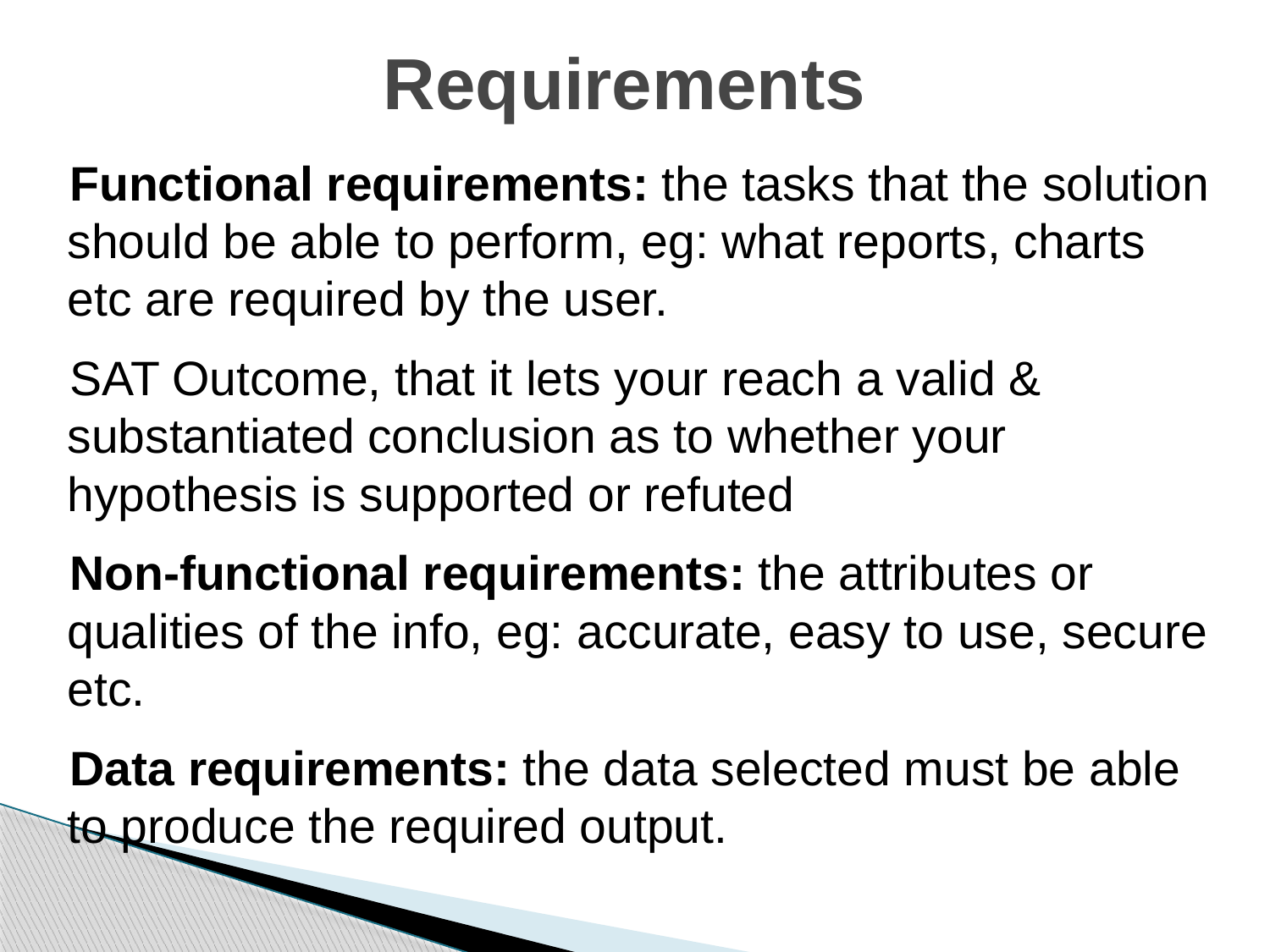

# Requirements
Functional requirements: the tasks that the solution should be able to perform, eg: what reports, charts etc are required by the user.
SAT Outcome, that it lets your reach a valid & substantiated conclusion as to whether your hypothesis is supported or refuted
Non-functional requirements: the attributes or qualities of the info, eg: accurate, easy to use, secure etc.
Data requirements: the data selected must be able to produce the required output.